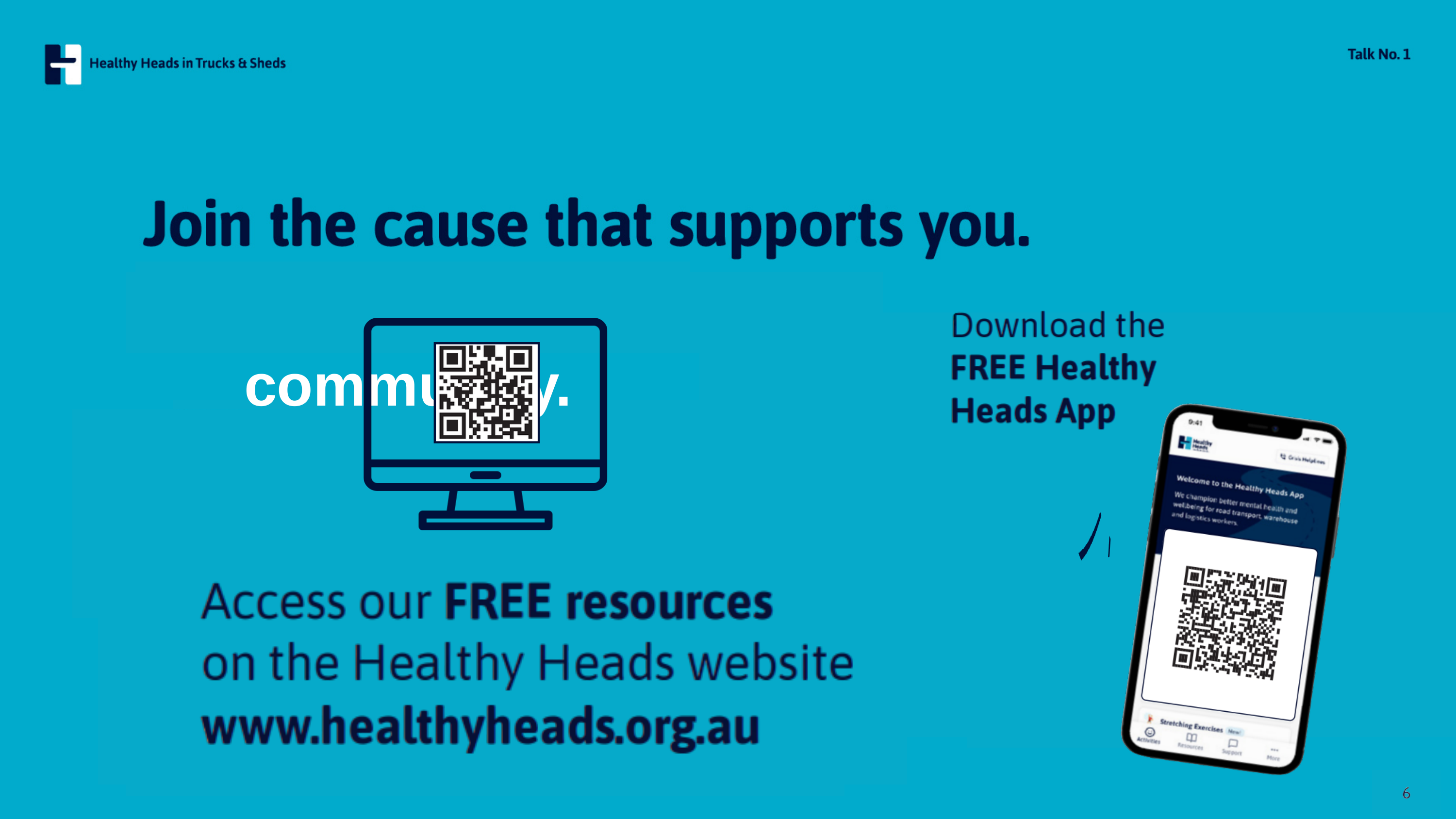

Join our community.

Sign up to our newsletter

Download the Healthy Heads App